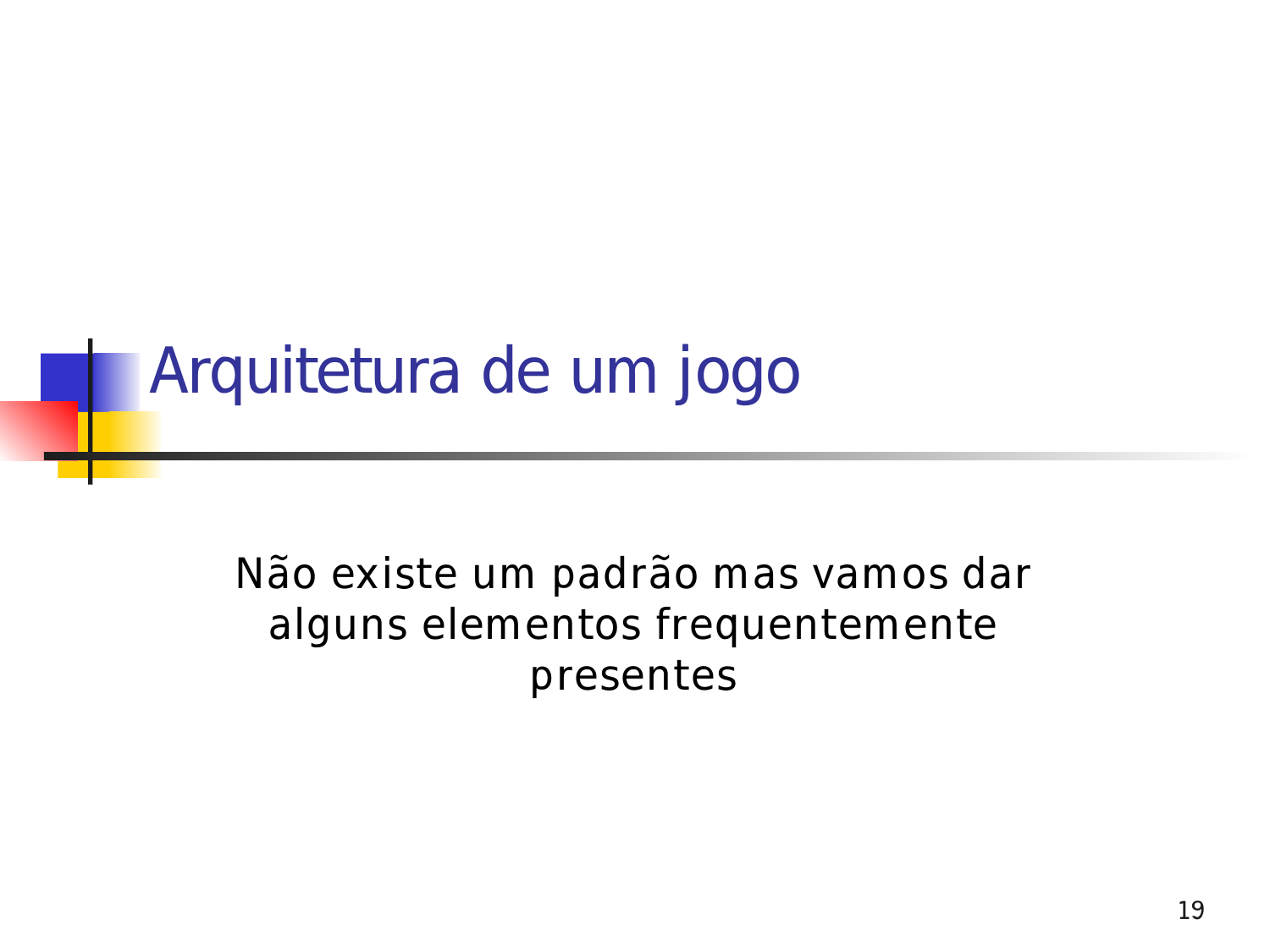

# Arquitetura de um jogo
Não existe um padrão mas vamos dar alguns elementos frequentemente presentes
19